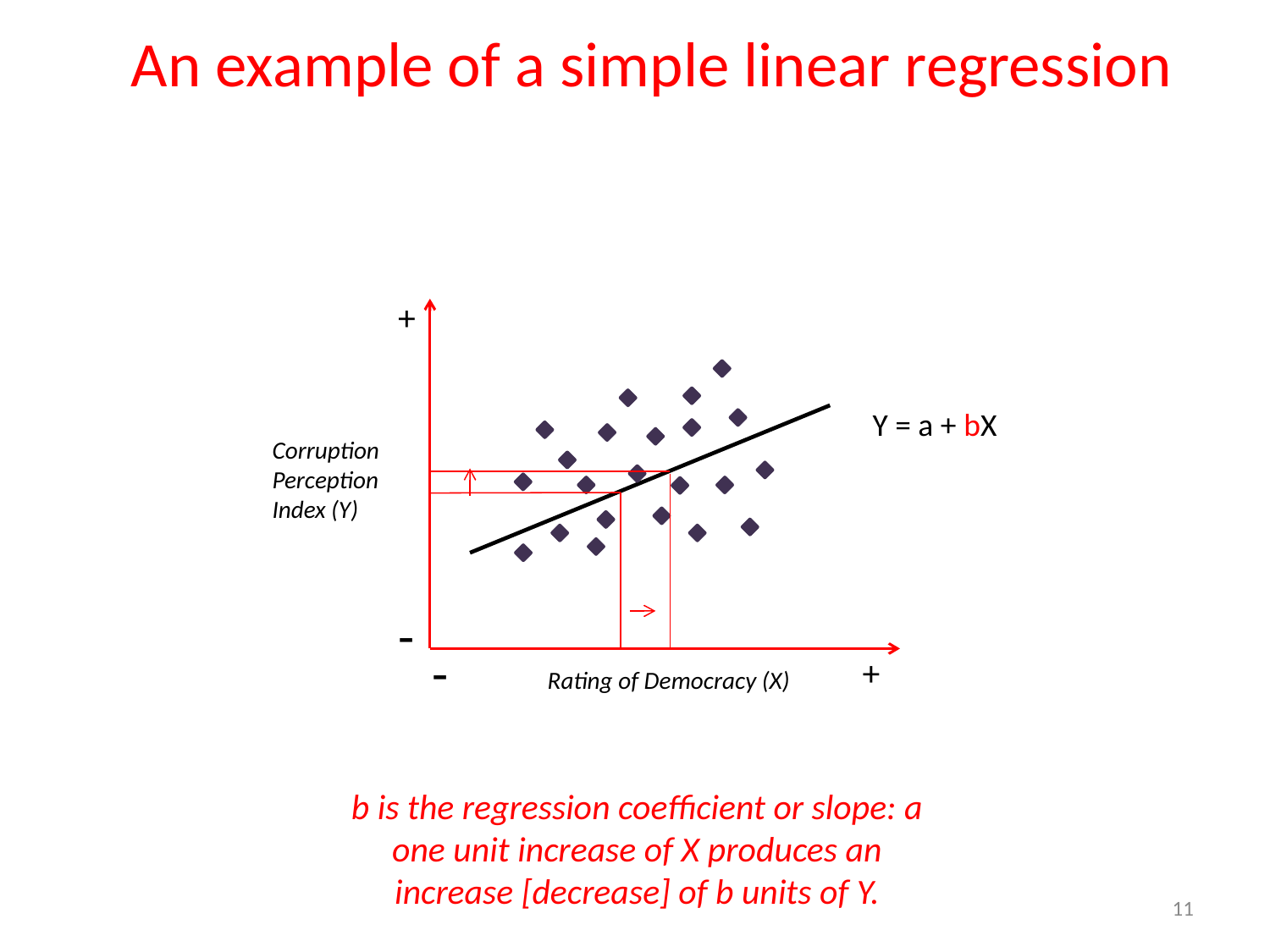

# An example of a simple linear regression
+
-
-
+

Y = a + bX

Corruption Perception
Index (Y)

Rating of Democracy (X)
b is the regression coefficient or slope: a one unit increase of X produces an increase [decrease] of b units of Y.
11